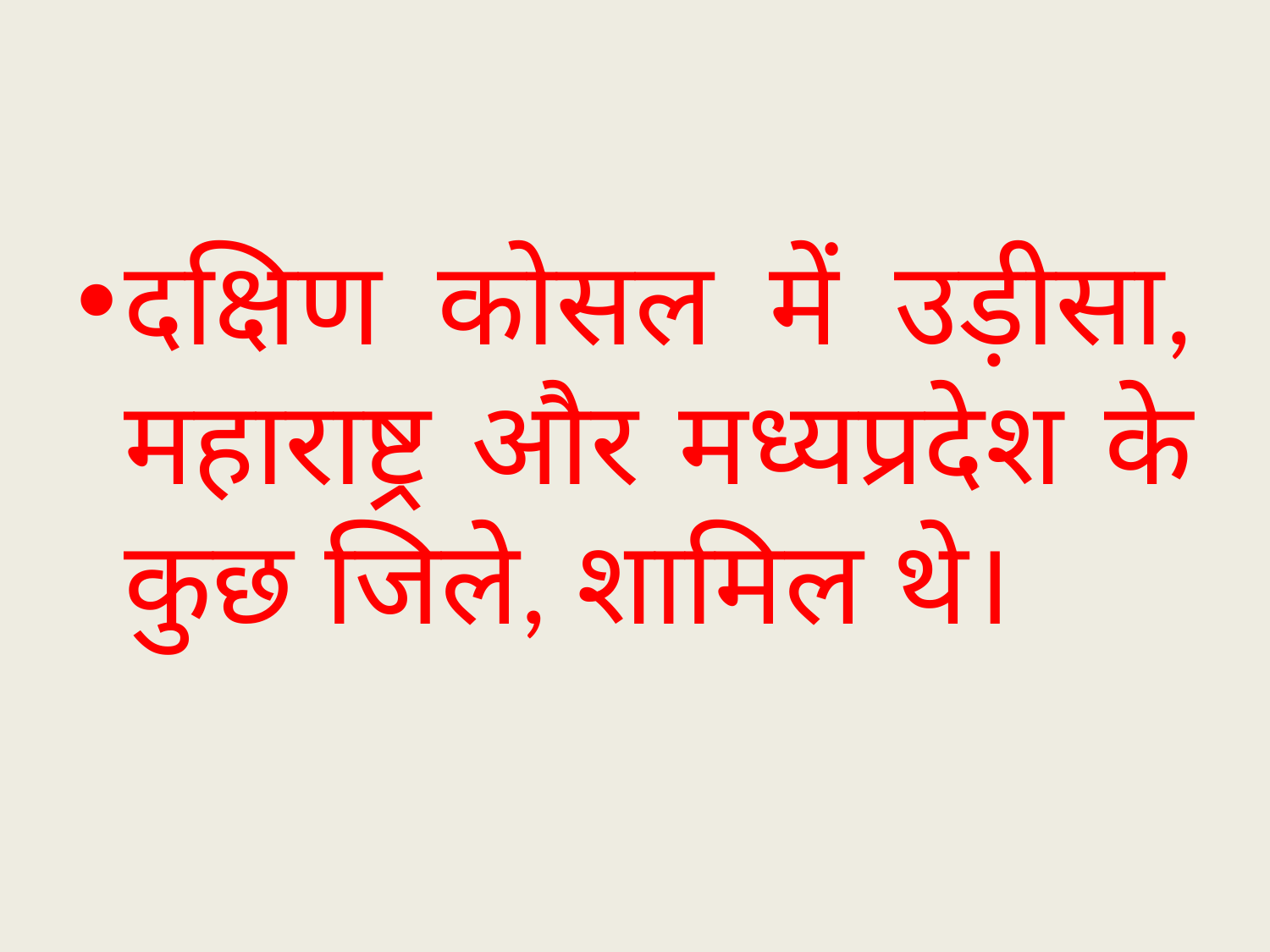

दक्षिण कोसल में उड़ीसा, महाराष्ट्र और मध्यप्रदेश के कुछ जिले, शामिल थे।